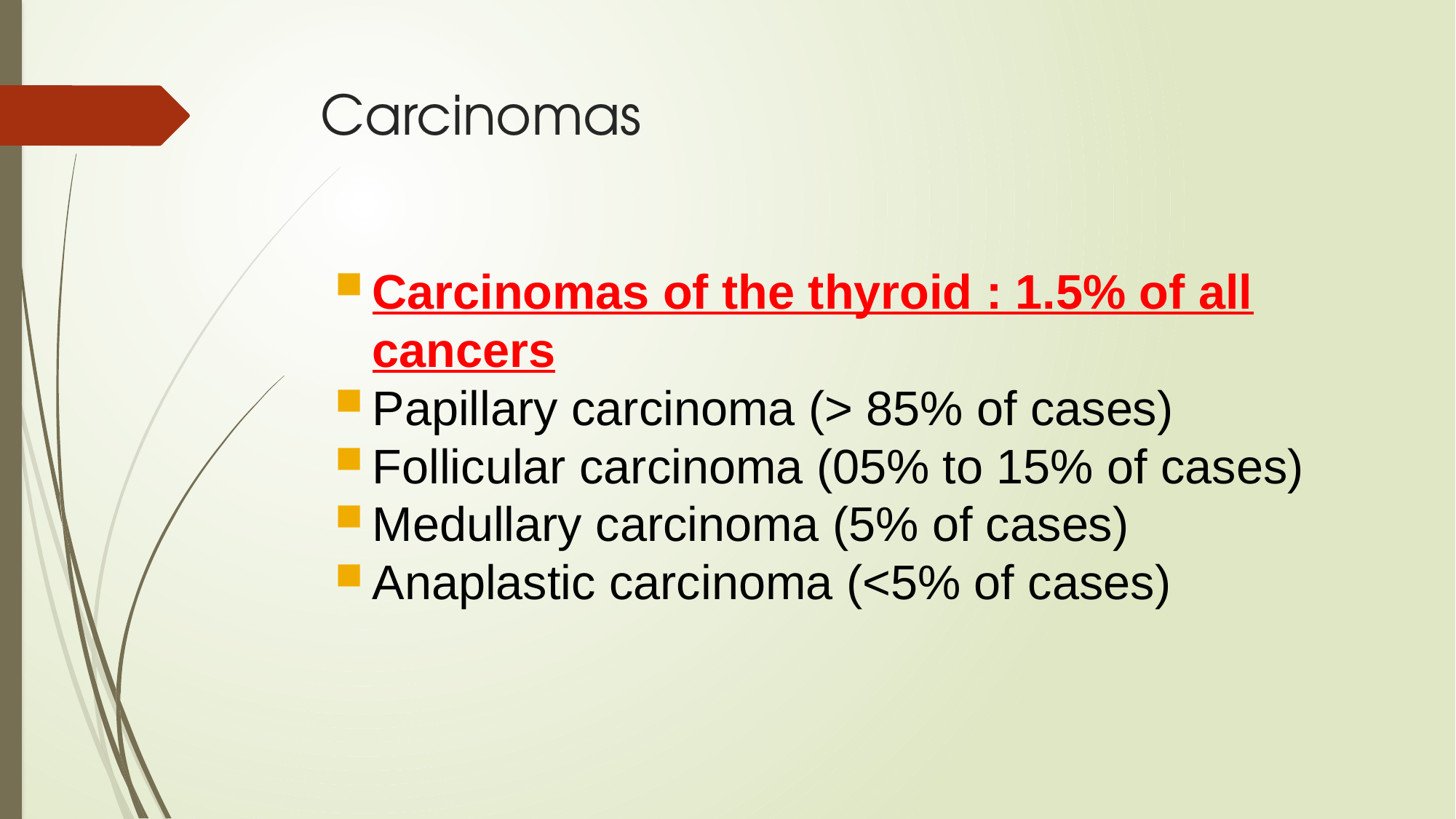

# Carcinomas
Carcinomas of the thyroid : 1.5% of all cancers
Papillary carcinoma (> 85% of cases)
Follicular carcinoma (05% to 15% of cases)
Medullary carcinoma (5% of cases)
Anaplastic carcinoma (<5% of cases)